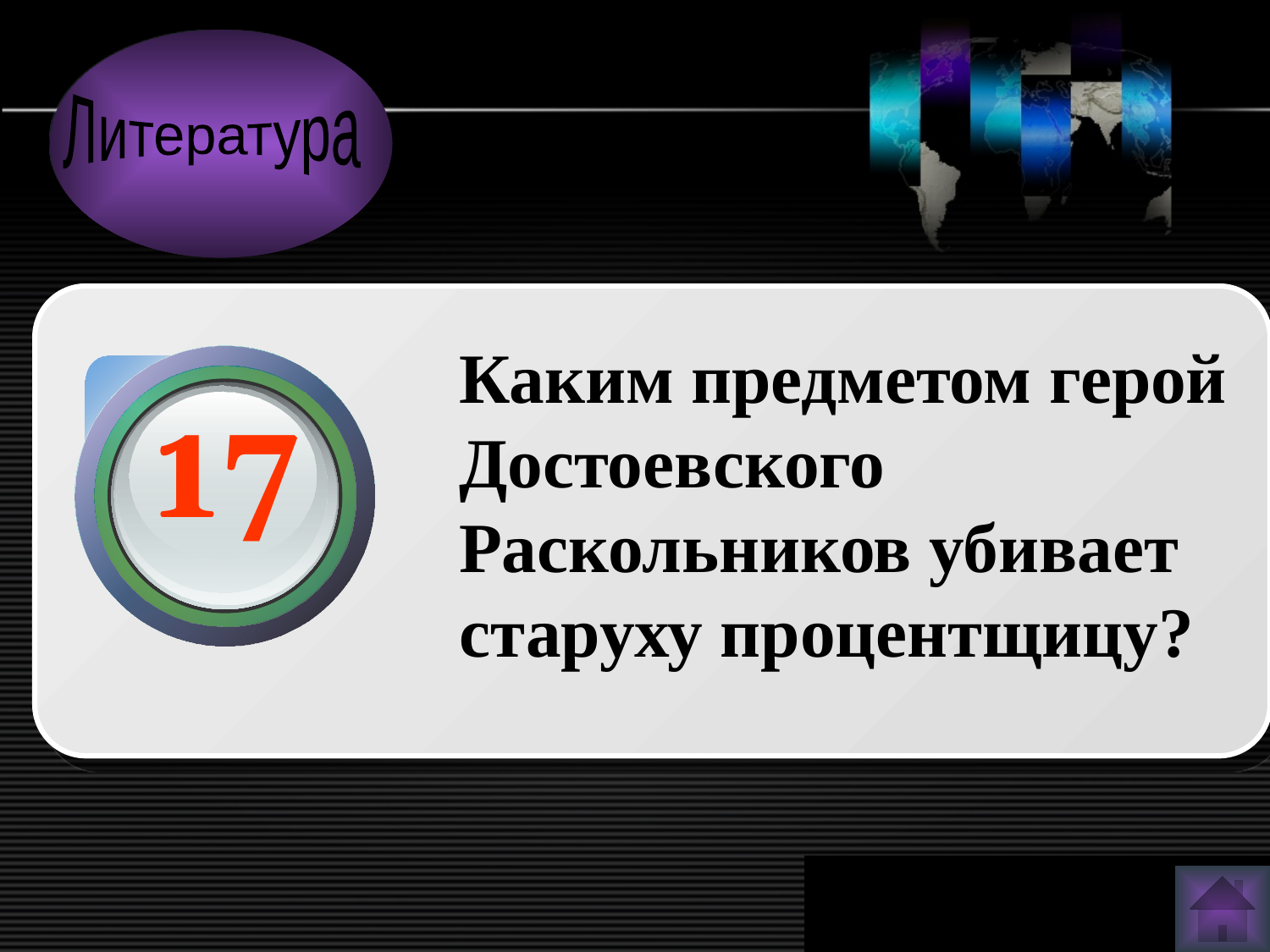

Литература

Каким предметом герой Достоевского Раскольников убивает старуху процентщицу?

17

www.themegallery.com